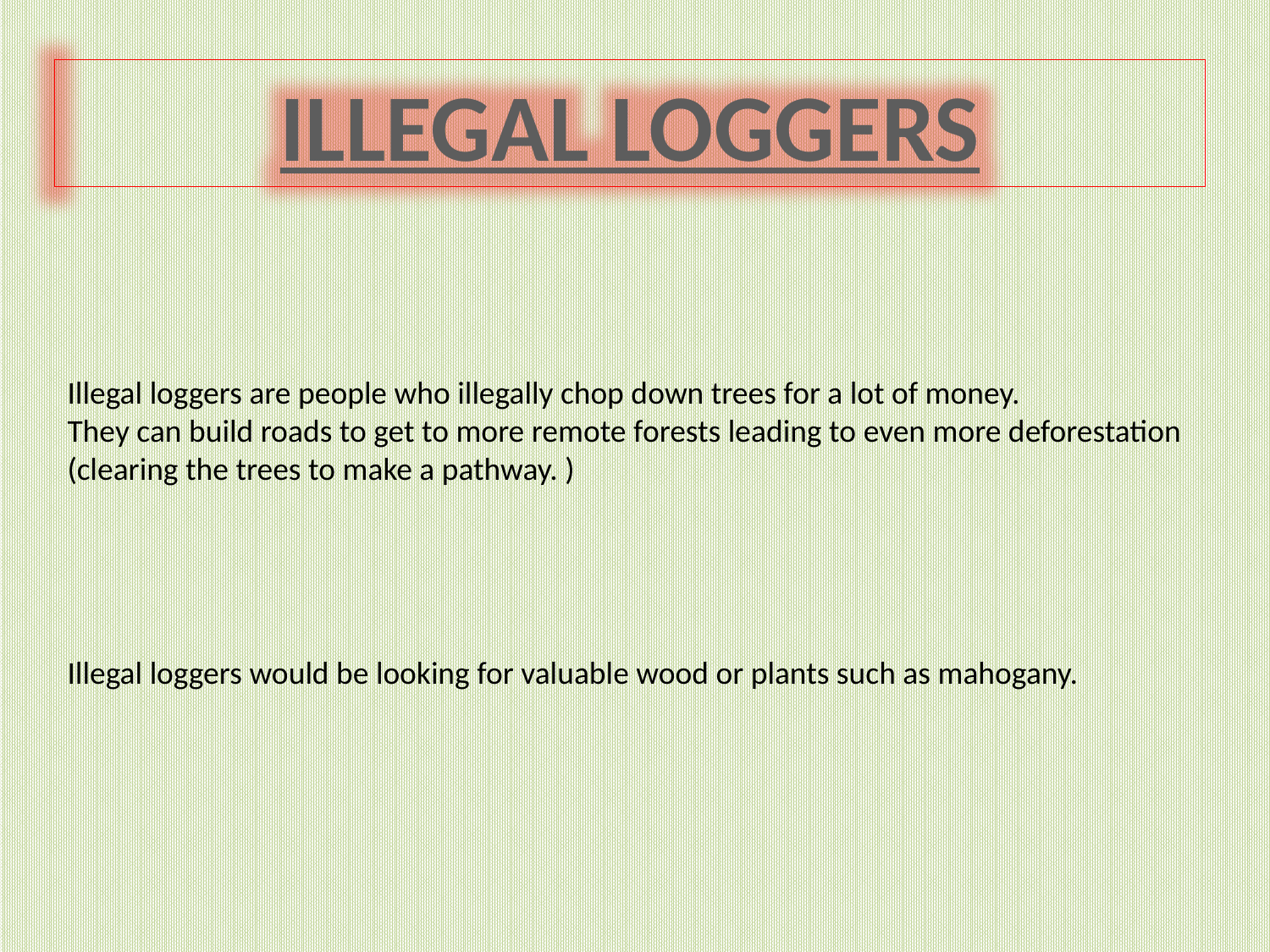

ILLEGAL LOGGERS
Illegal loggers are people who illegally chop down trees for a lot of money.
They can build roads to get to more remote forests leading to even more deforestation (clearing the trees to make a pathway. )
Illegal loggers would be looking for valuable wood or plants such as mahogany.